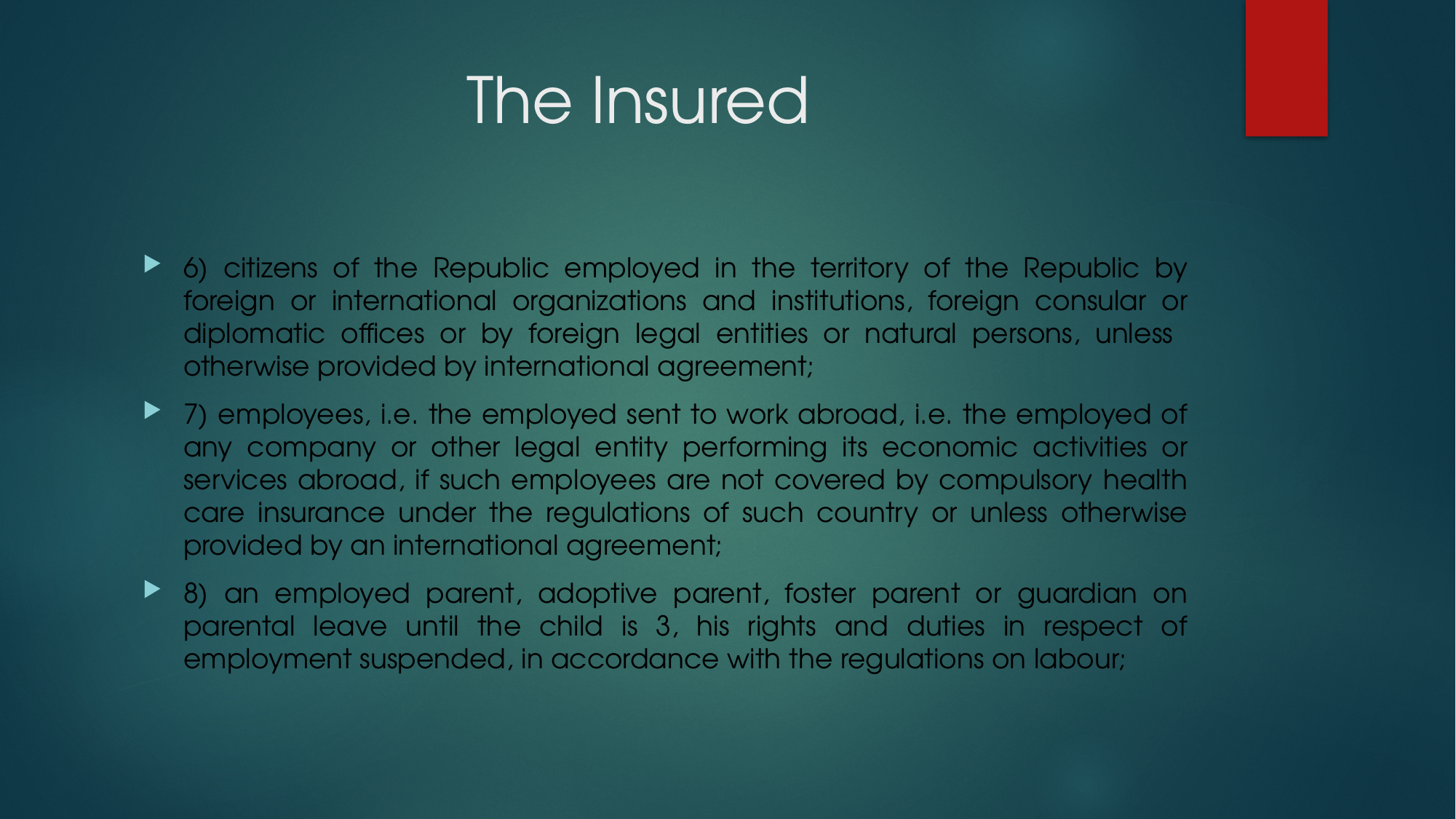

# The Insured
6) citizens of the Republic employed in the territory of the Republic by foreign or international organizations and institutions, foreign consular or diplomatic offices or by foreign legal entities or natural persons, unless  otherwise provided by international agreement;
7) employees, i.e. the employed sent to work abroad, i.e. the employed of any company or other legal entity performing its economic activities or services abroad, if such employees are not covered by compulsory health care insurance under the regulations of such country or unless otherwise provided by an international agreement;
8) an employed parent, adoptive parent, foster parent or guardian on parental leave until the child is 3, his rights and duties in respect of employment suspended, in accordance with the regulations on labour;